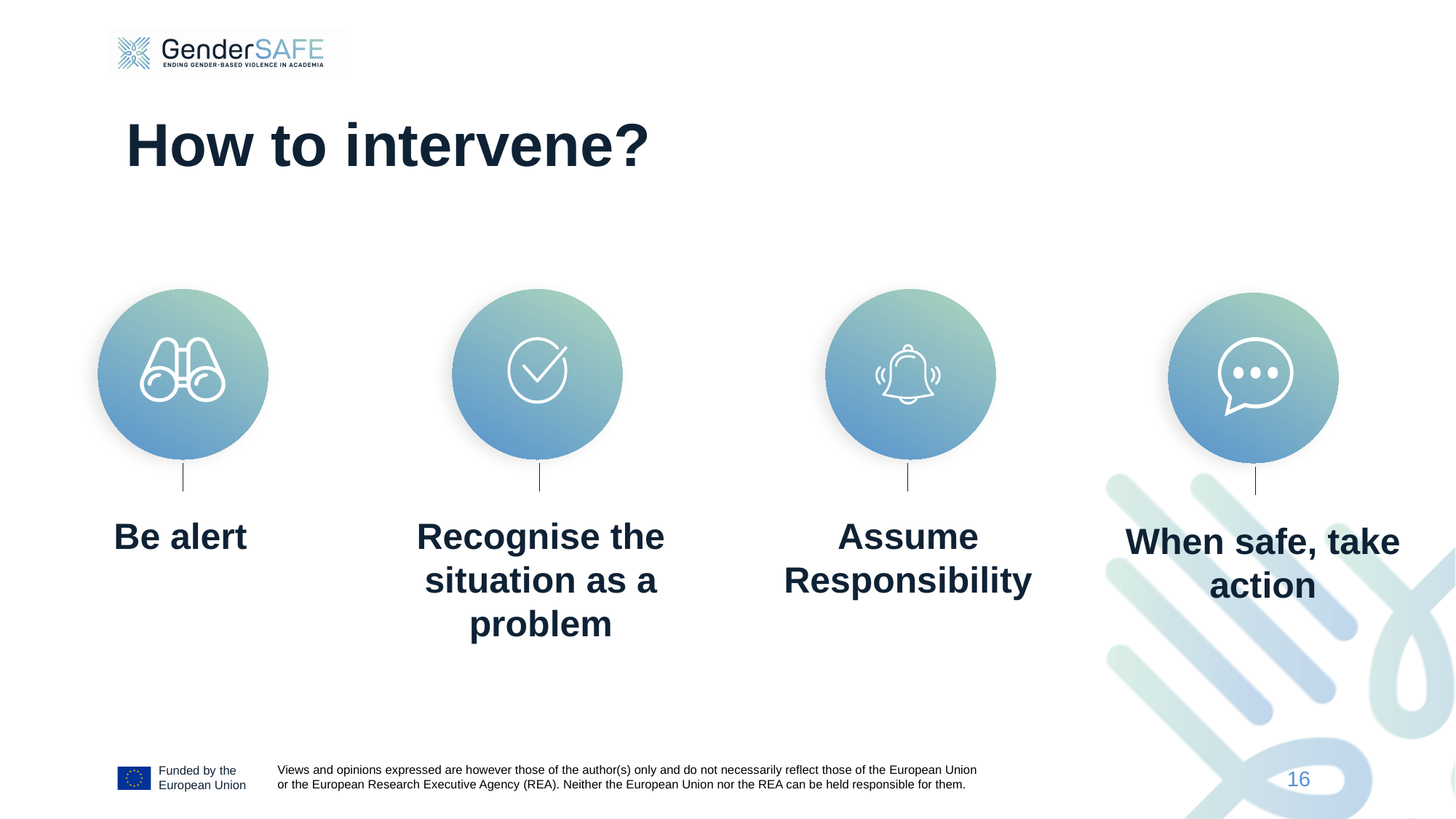

# How to intervene?

Be alert
Recognise the situation as a problem
Assume Responsibility
When safe, take action
16